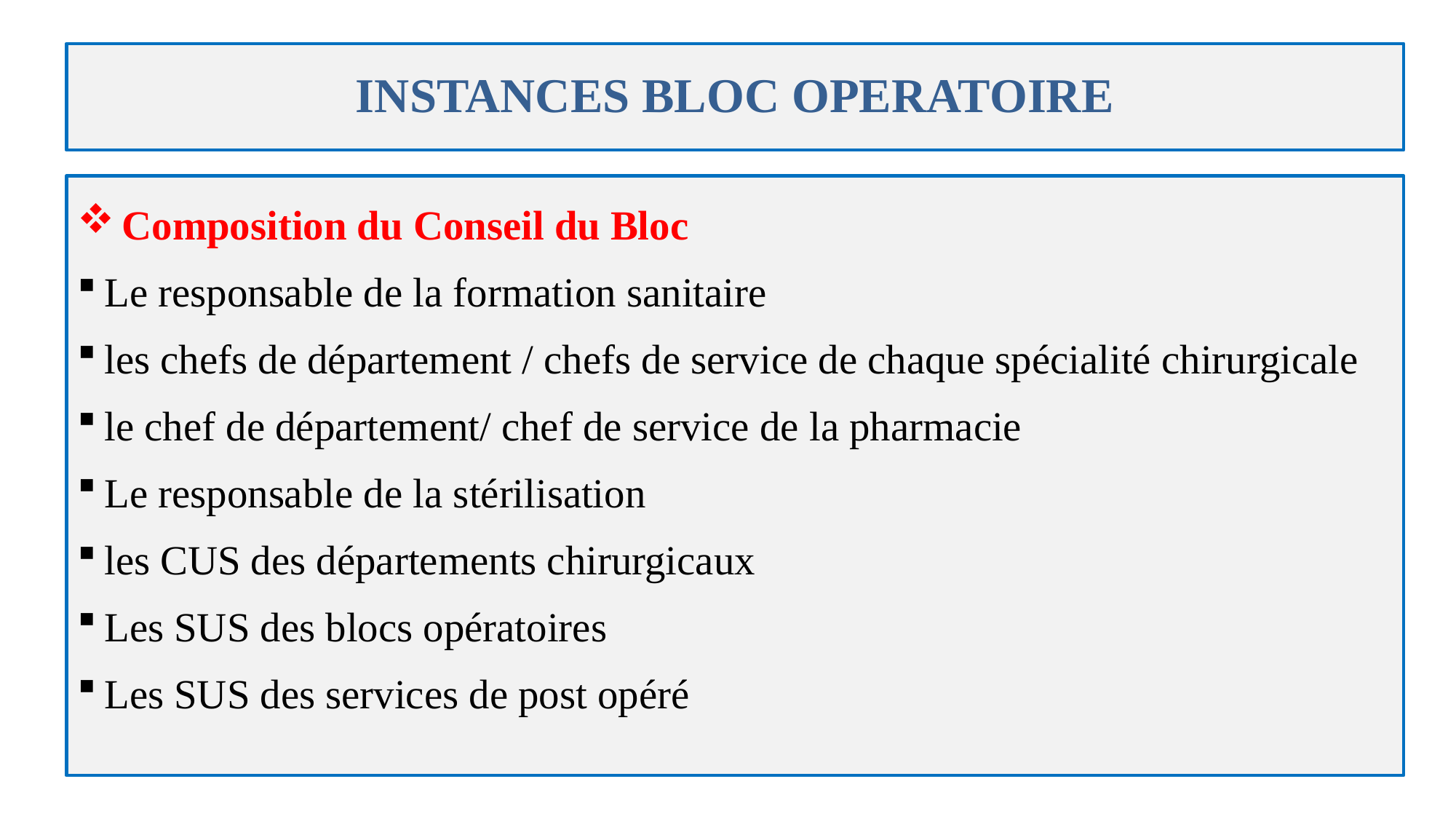

# INSTANCES BLOC OPERATOIRE
 Composition du Conseil du Bloc
Le responsable de la formation sanitaire
les chefs de département / chefs de service de chaque spécialité chirurgicale
le chef de département/ chef de service de la pharmacie
Le responsable de la stérilisation
les CUS des départements chirurgicaux
Les SUS des blocs opératoires
Les SUS des services de post opéré